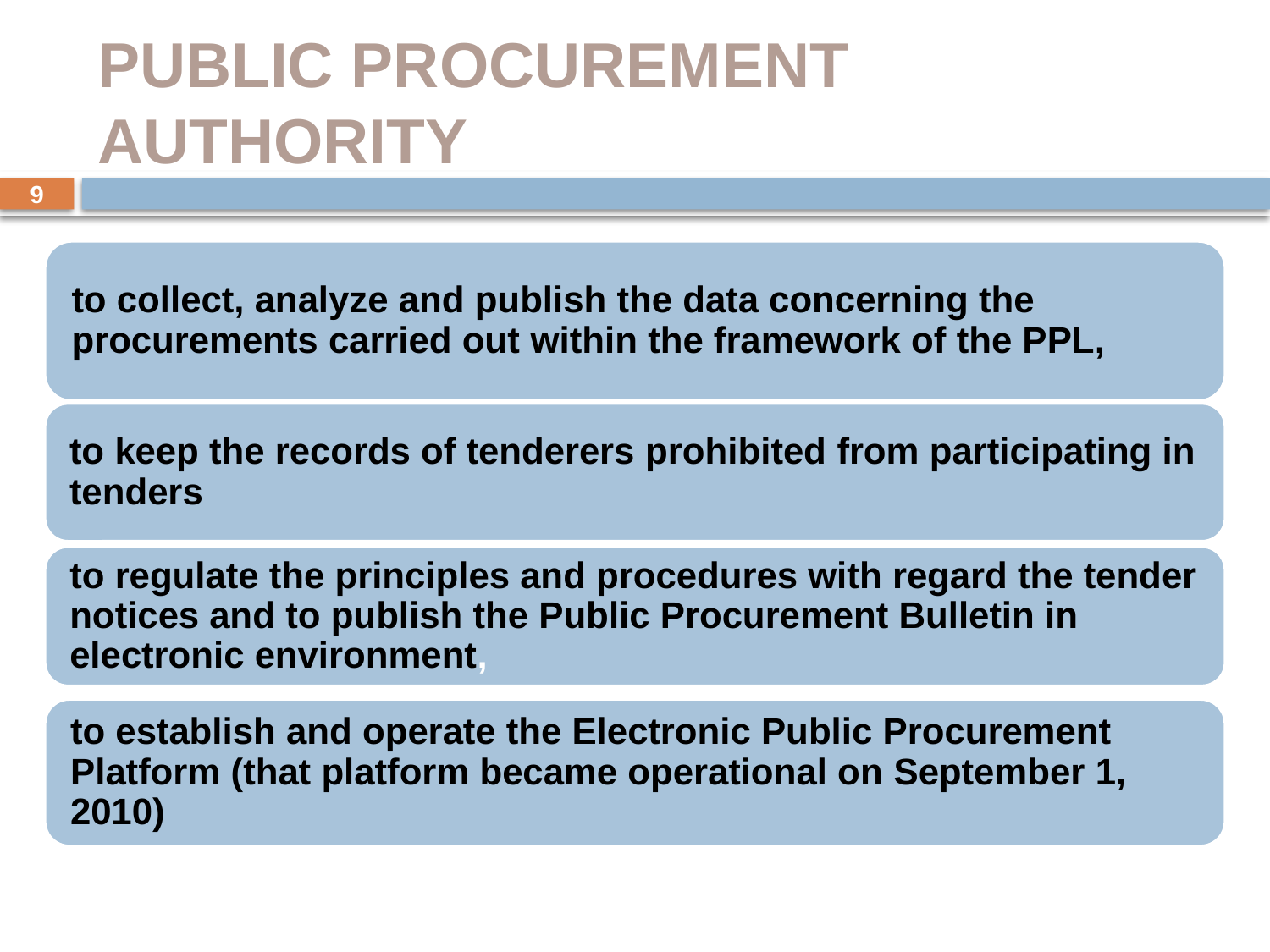

# PUBLIC PROCUREMENT AUTHORITY
9
to collect, analyze and publish the data concerning the procurements carried out within the framework of the PPL,
to keep the records of tenderers prohibited from participating in tenders
to regulate the principles and procedures with regard the tender notices and to publish the Public Procurement Bulletin in electronic environment,
to establish and operate the Electronic Public Procurement Platform (that platform became operational on September 1, 2010)